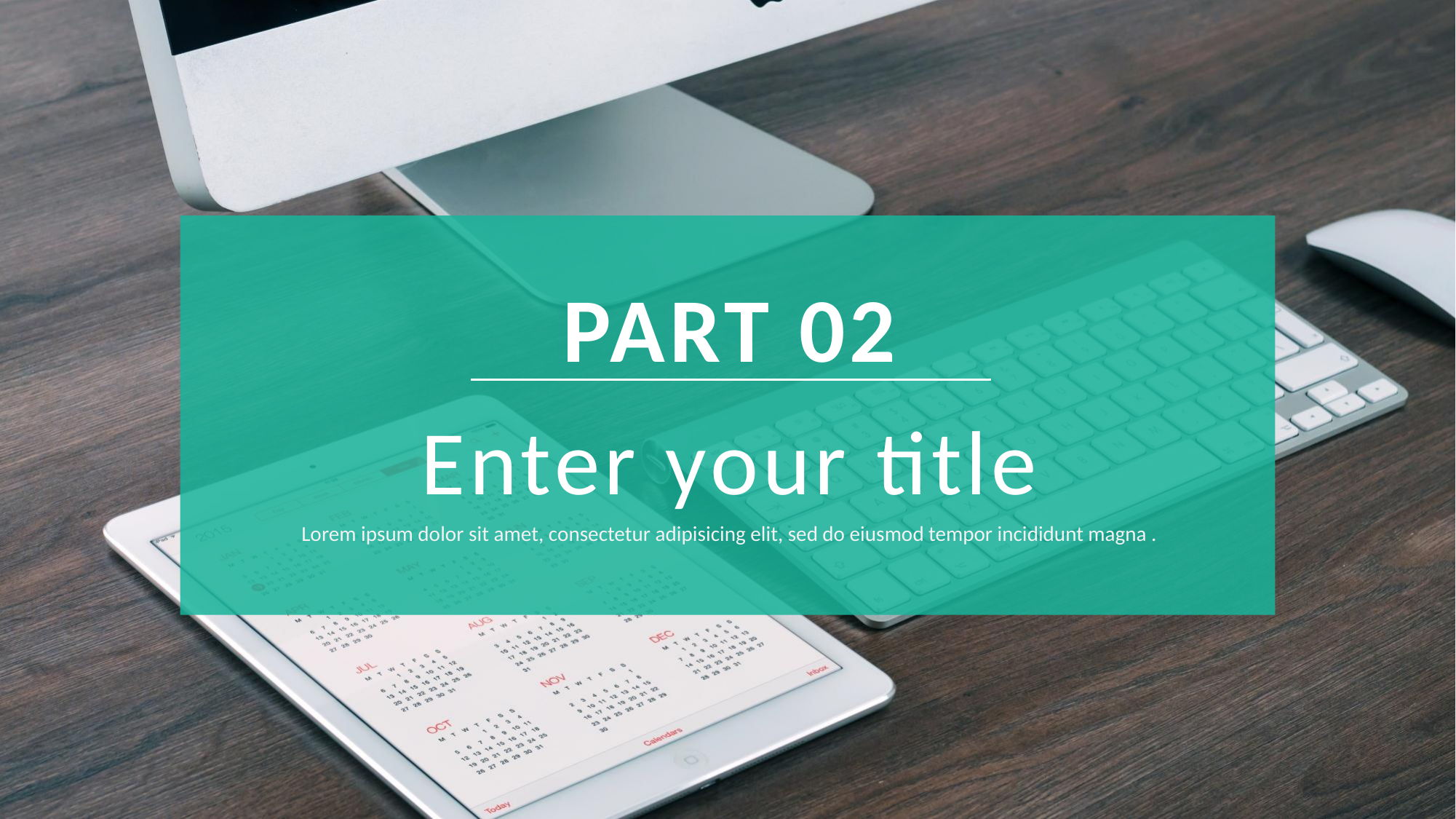

PART 02
Enter your title
Lorem ipsum dolor sit amet, consectetur adipisicing elit, sed do eiusmod tempor incididunt magna .